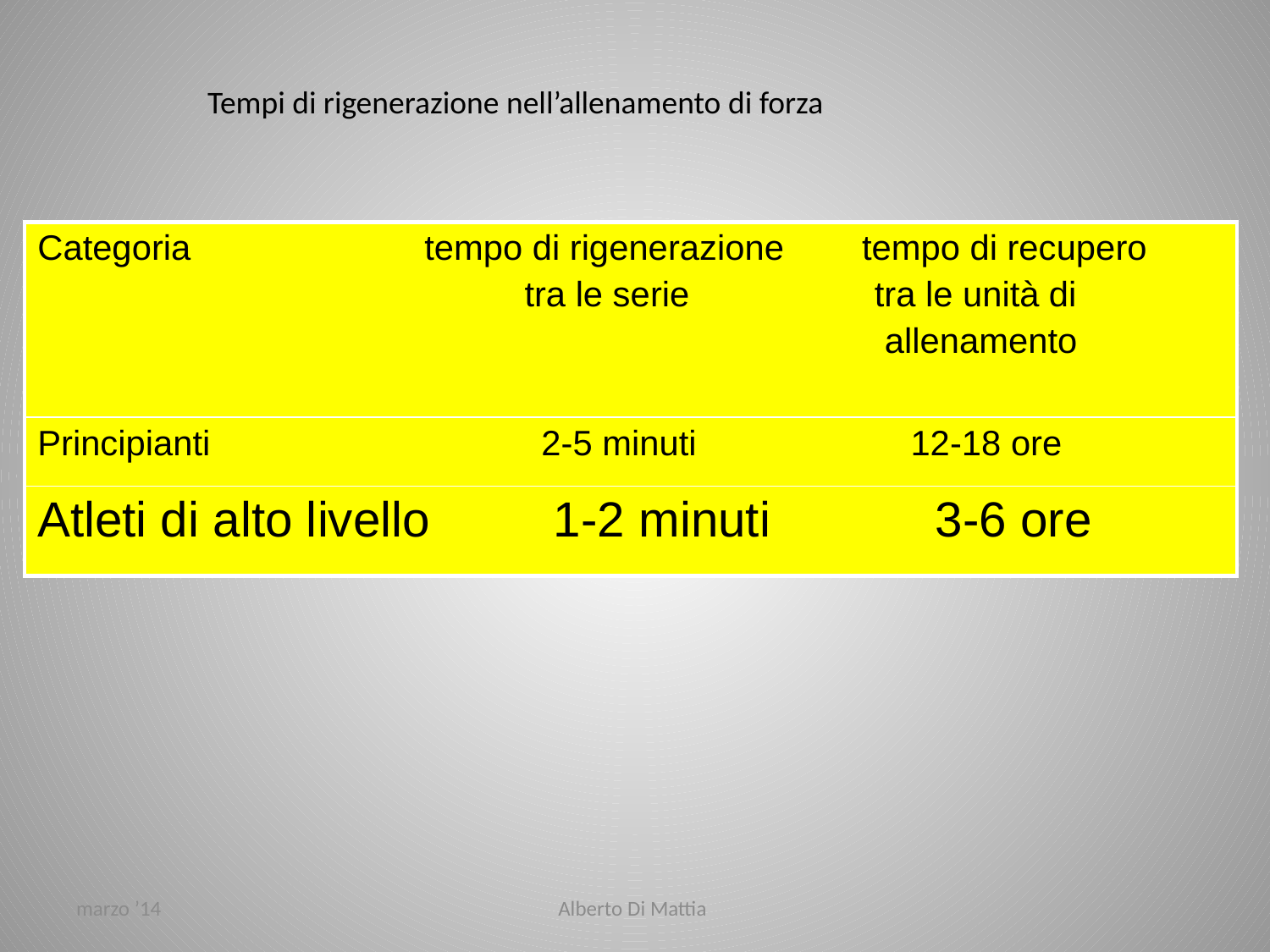

Tempi di rigenerazione nell’allenamento di forza

| Categoria tempo di rigenerazione tempo di recupero tra le serie tra le unità di allenamento |
| --- |
| Principianti 2-5 minuti 12-18 ore |
| Atleti di alto livello 1-2 minuti 3-6 ore |
marzo ’14
Alberto Di Mattia